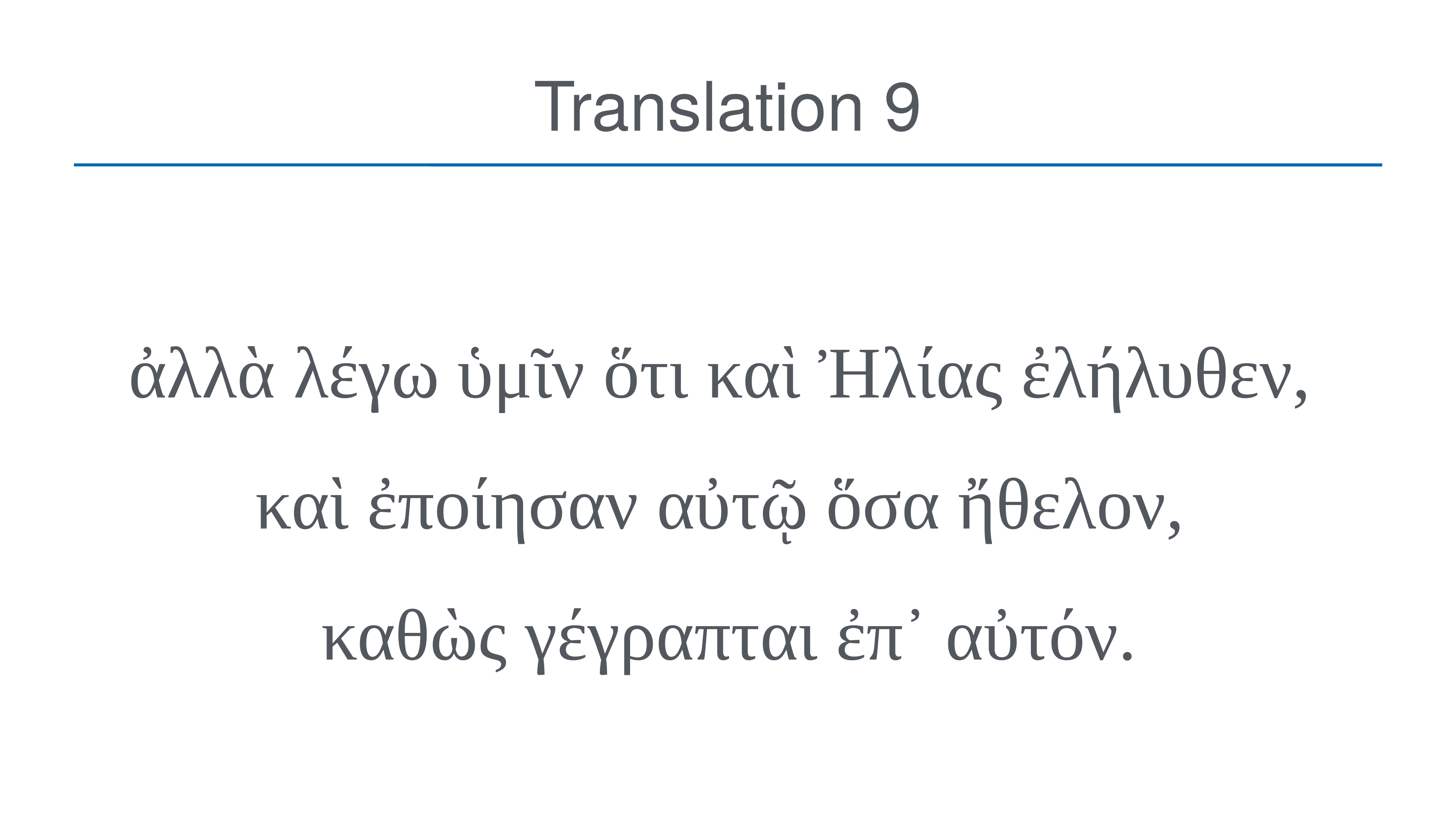

# Translation 9
ἀλλὰ λέγω ὑμῖν ὅτι καὶ Ἠλίας ἐλήλυθεν,
καὶ ἐποίησαν αὐτῷ ὅσα ἤθελον,
καθὼς γέγραπται ἐπ᾽ αὐτόν.